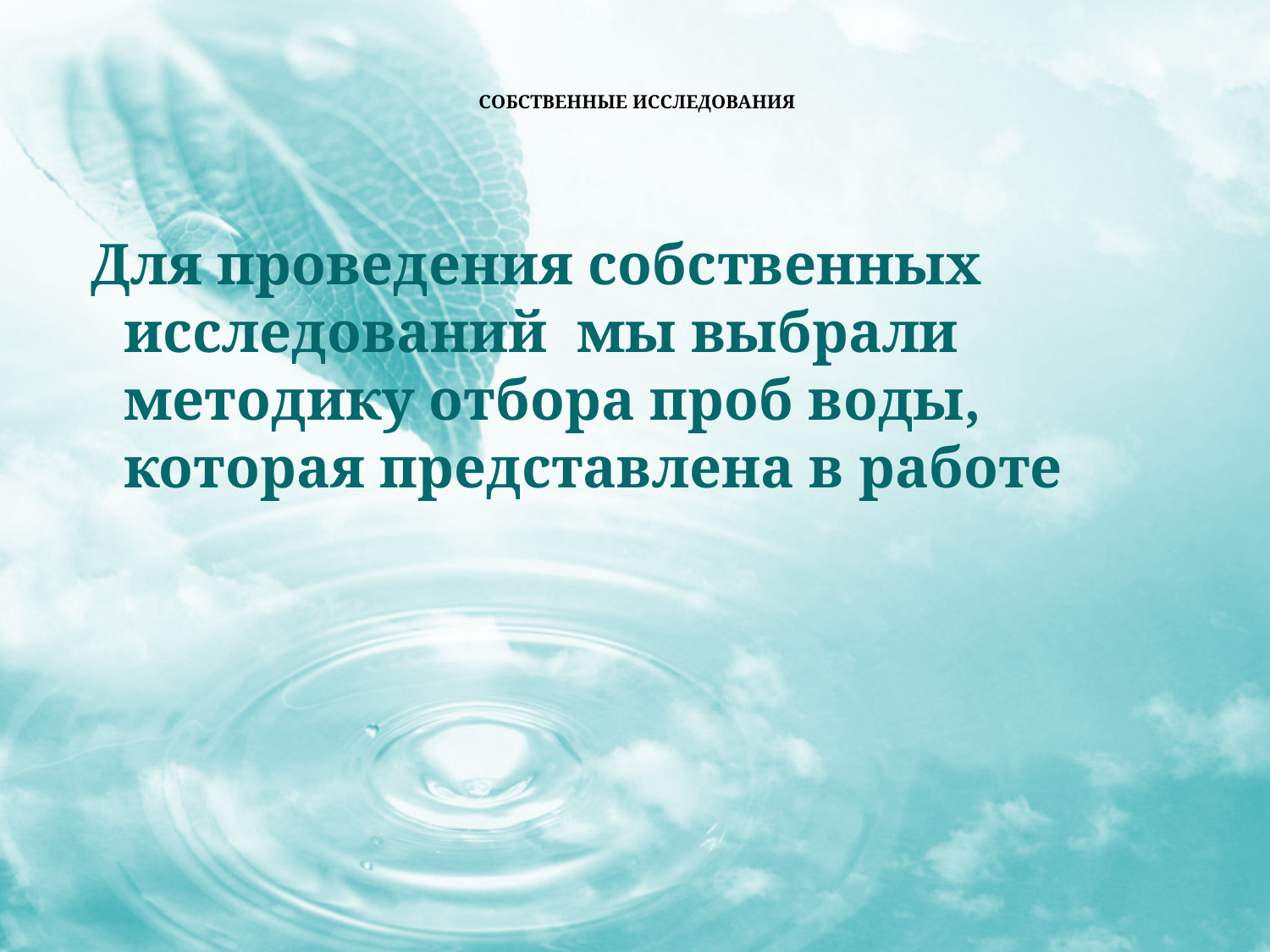

# Собственные исследования
 Для проведения собственных исследований  мы выбрали методику отбора проб воды, которая представлена в работе